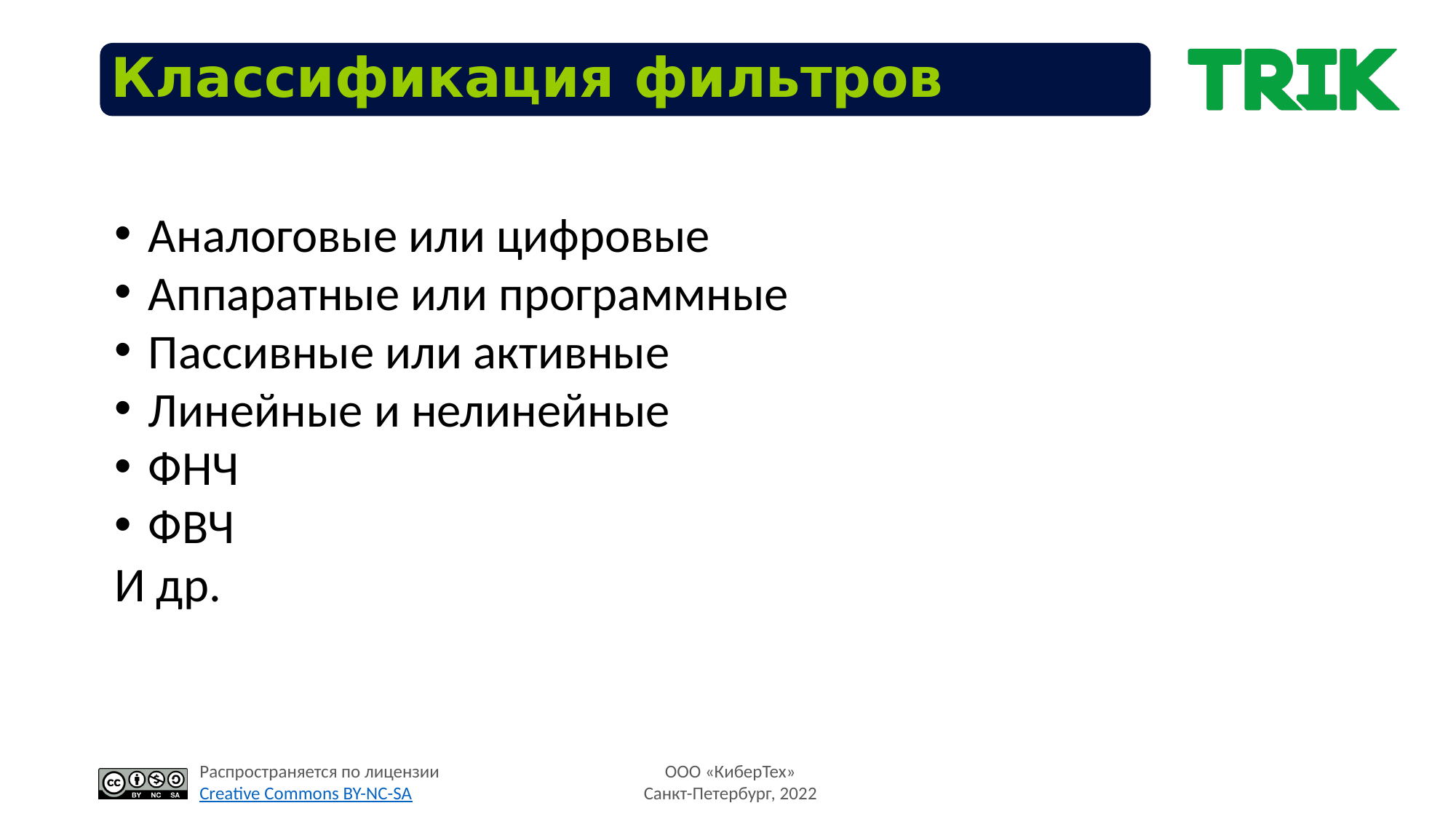

# Классификация фильтров
Аналоговые или цифровые
Аппаратные или программные
Пассивные или активные
Линейные и нелинейные
ФНЧ
ФВЧ
И др.